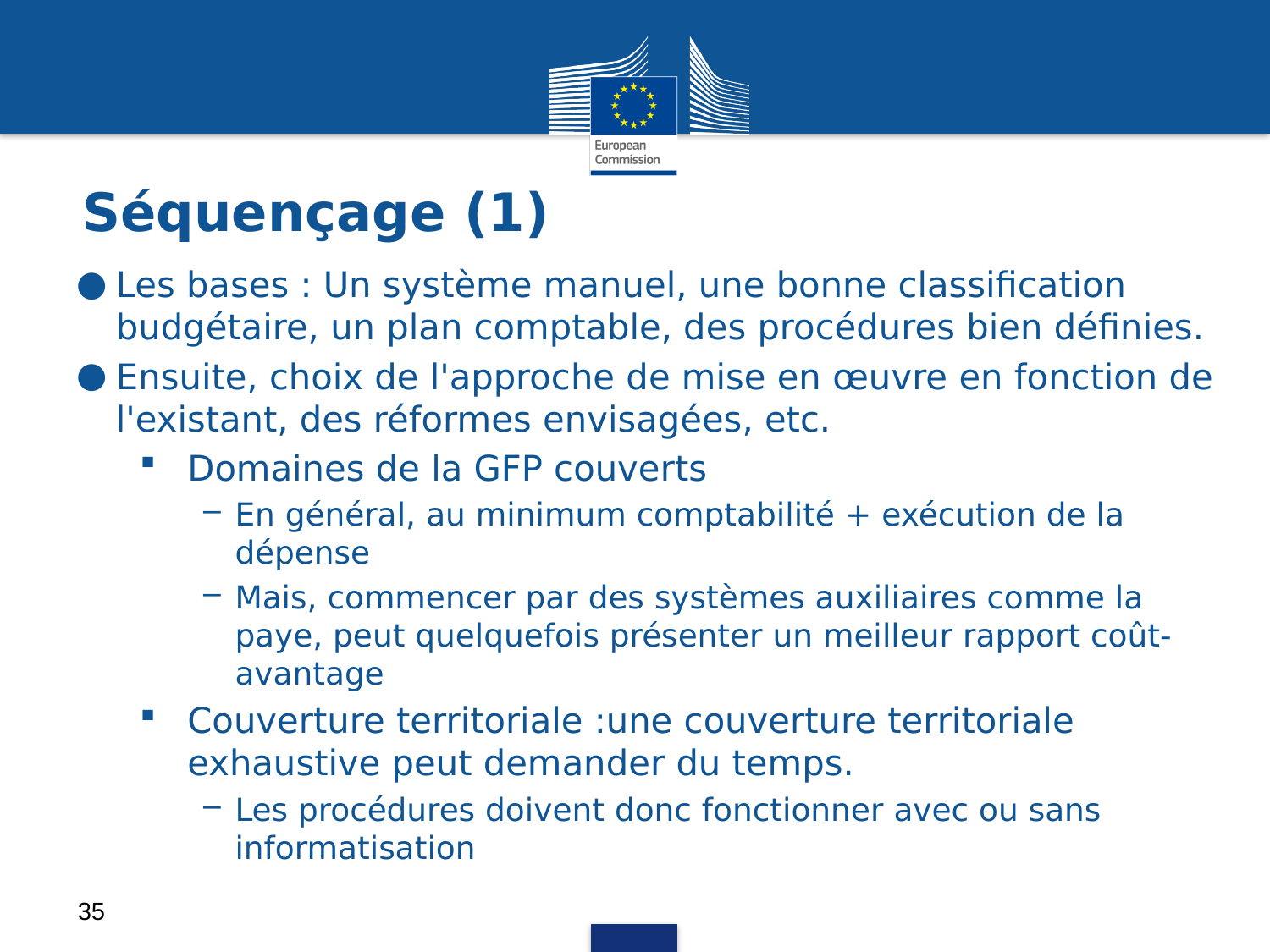

# Séquençage (1)
Les bases : Un système manuel, une bonne classification budgétaire, un plan comptable, des procédures bien définies.
Ensuite, choix de l'approche de mise en œuvre en fonction de l'existant, des réformes envisagées, etc.
Domaines de la GFP couverts
En général, au minimum comptabilité + exécution de la dépense
Mais, commencer par des systèmes auxiliaires comme la paye, peut quelquefois présenter un meilleur rapport coût-avantage
Couverture territoriale :une couverture territoriale exhaustive peut demander du temps.
Les procédures doivent donc fonctionner avec ou sans informatisation

35